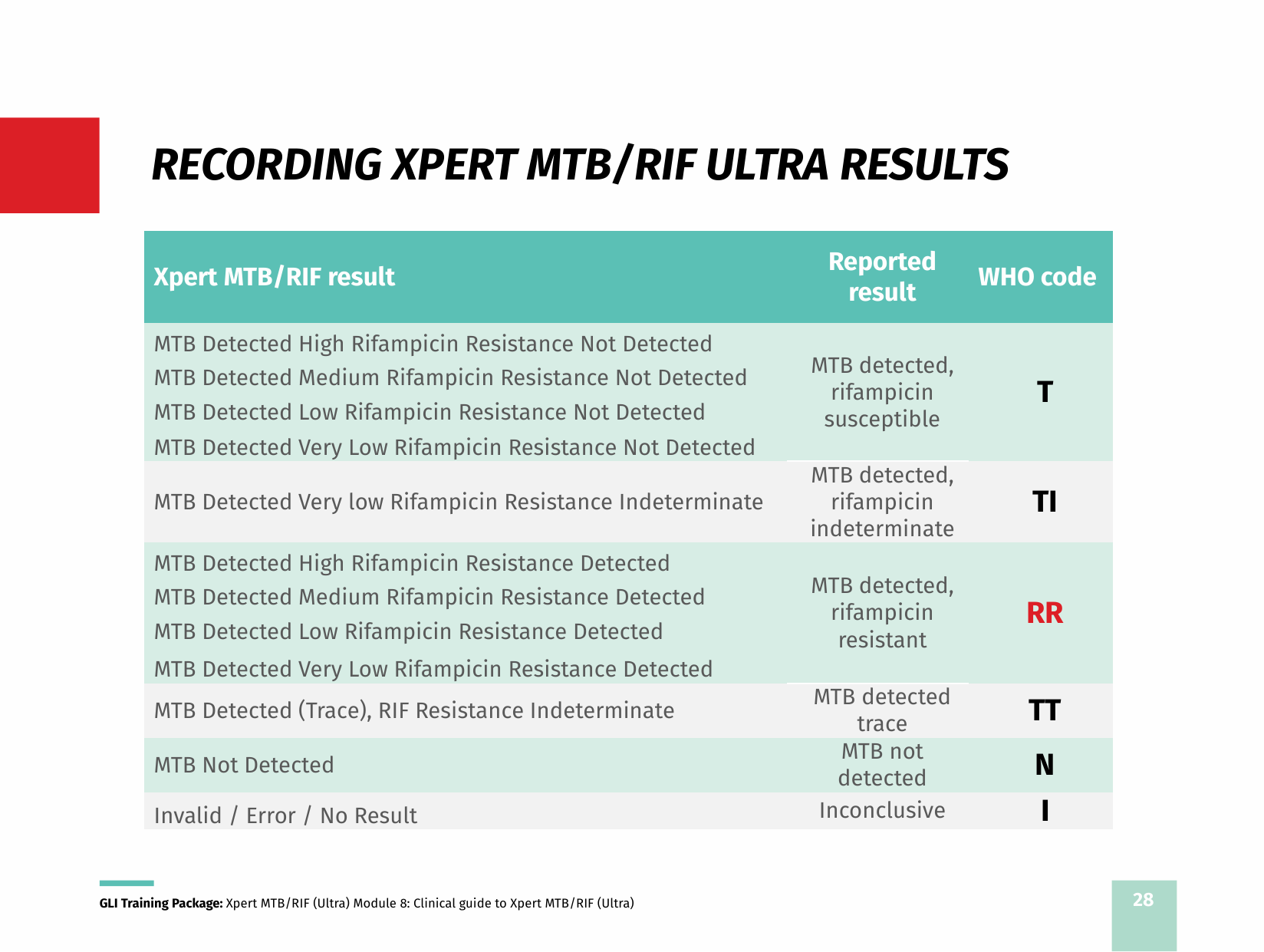

# RECORDING XPERT MTB/RIF ULTRA RESULTS
| Xpert MTB/RIF result | Reported result | WHO code |
| --- | --- | --- |
| MTB Detected High Rifampicin Resistance Not Detected | MTB detected, rifampicin susceptible | T |
| MTB Detected Medium Rifampicin Resistance Not Detected |  |  |
| MTB Detected Low Rifampicin Resistance Not Detected |  |  |
| MTB Detected Very Low Rifampicin Resistance Not Detected |  |  |
| MTB Detected Very low Rifampicin Resistance Indeterminate | MTB detected, rifampicin indeterminate | TI |
| MTB Detected High Rifampicin Resistance Detected | MTB detected, rifampicin resistant | RR |
| MTB Detected Medium Rifampicin Resistance Detected |  |  |
| MTB Detected Low Rifampicin Resistance Detected |  |  |
| MTB Detected Very Low Rifampicin Resistance Detected |  |  |
| MTB Detected (Trace), RIF Resistance Indeterminate | MTB detected trace | TT |
| MTB Not Detected | MTB not detected | N |
| Invalid / Error / No Result | Inconclusive | I |